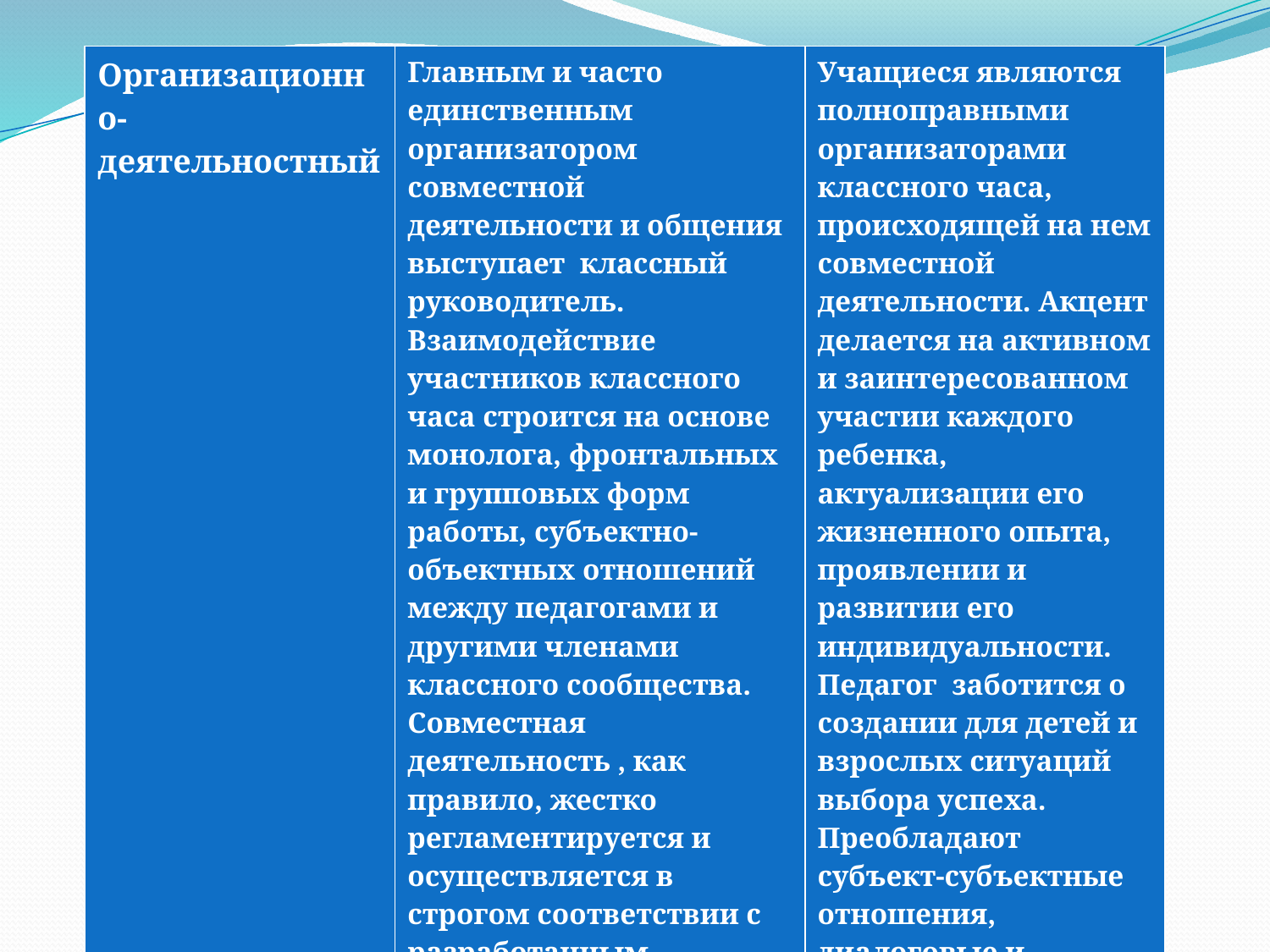

| Организационно-деятельностный | Главным и часто единственным организатором совместной деятельности и общения выступает классный руководитель. Взаимодействие участников классного часа строится на основе монолога, фронтальных и групповых форм работы, субъектно-объектных отношений между педагогами и другими членами классного сообщества. Совместная деятельность , как правило, жестко регламентируется и осуществляется в строгом соответствии с разработанным учителем планом классного часа | Учащиеся являются полноправными организаторами классного часа, происходящей на нем совместной деятельности. Акцент делается на активном и заинтересованном участии каждого ребенка, актуализации его жизненного опыта, проявлении и развитии его индивидуальности. Педагог заботится о создании для детей и взрослых ситуаций выбора успеха. Преобладают субъект-субъектные отношения, диалоговые и полилоговые формы общения. |
| --- | --- | --- |